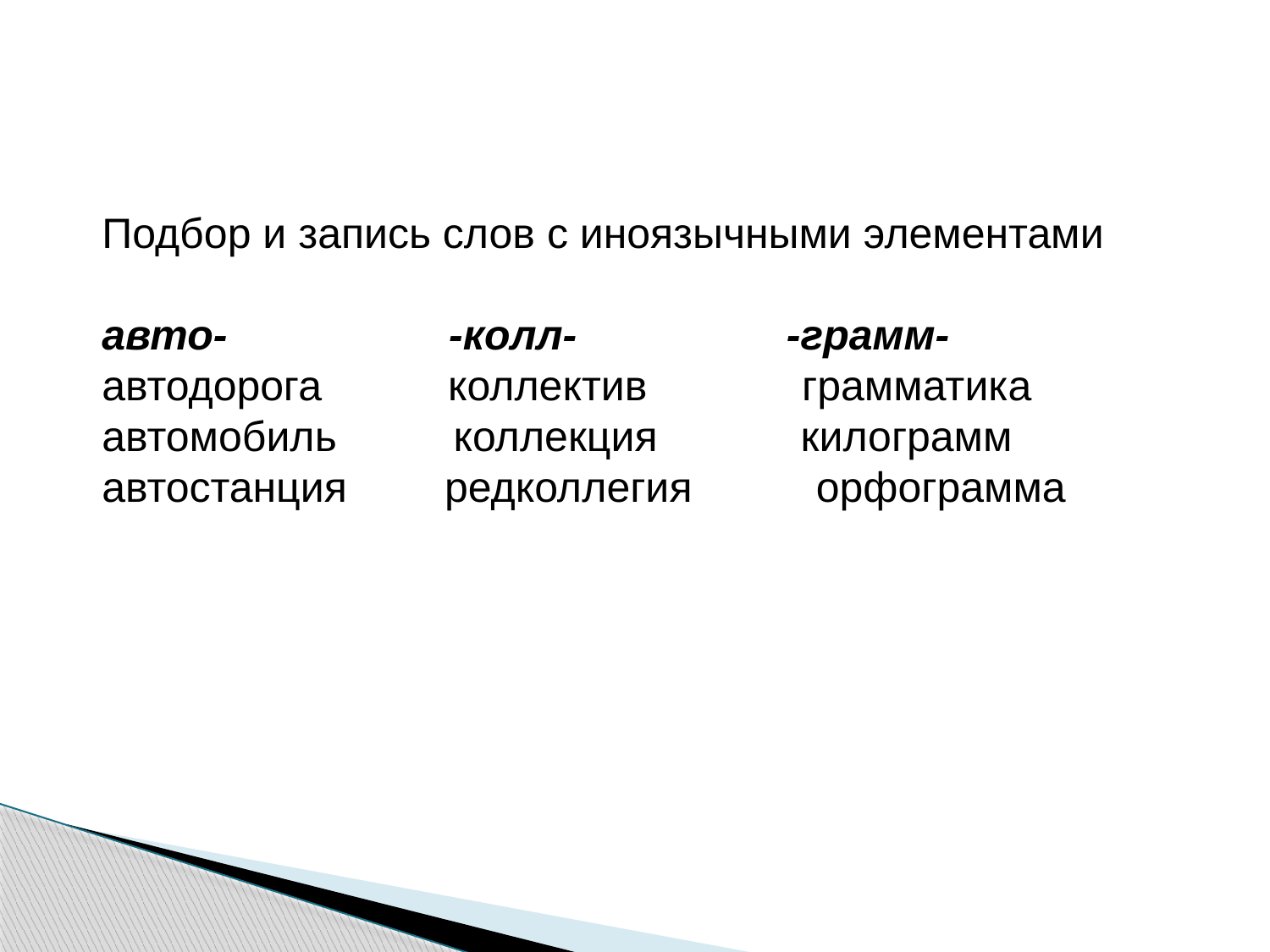

Подбор и запись слов с иноязычными элементами

авто-                       -колл-                      -грамм-
автодорога             коллектив                грамматика
автомобиль            коллекция               килограмм 
автостанция          редколлегия             орфограмма